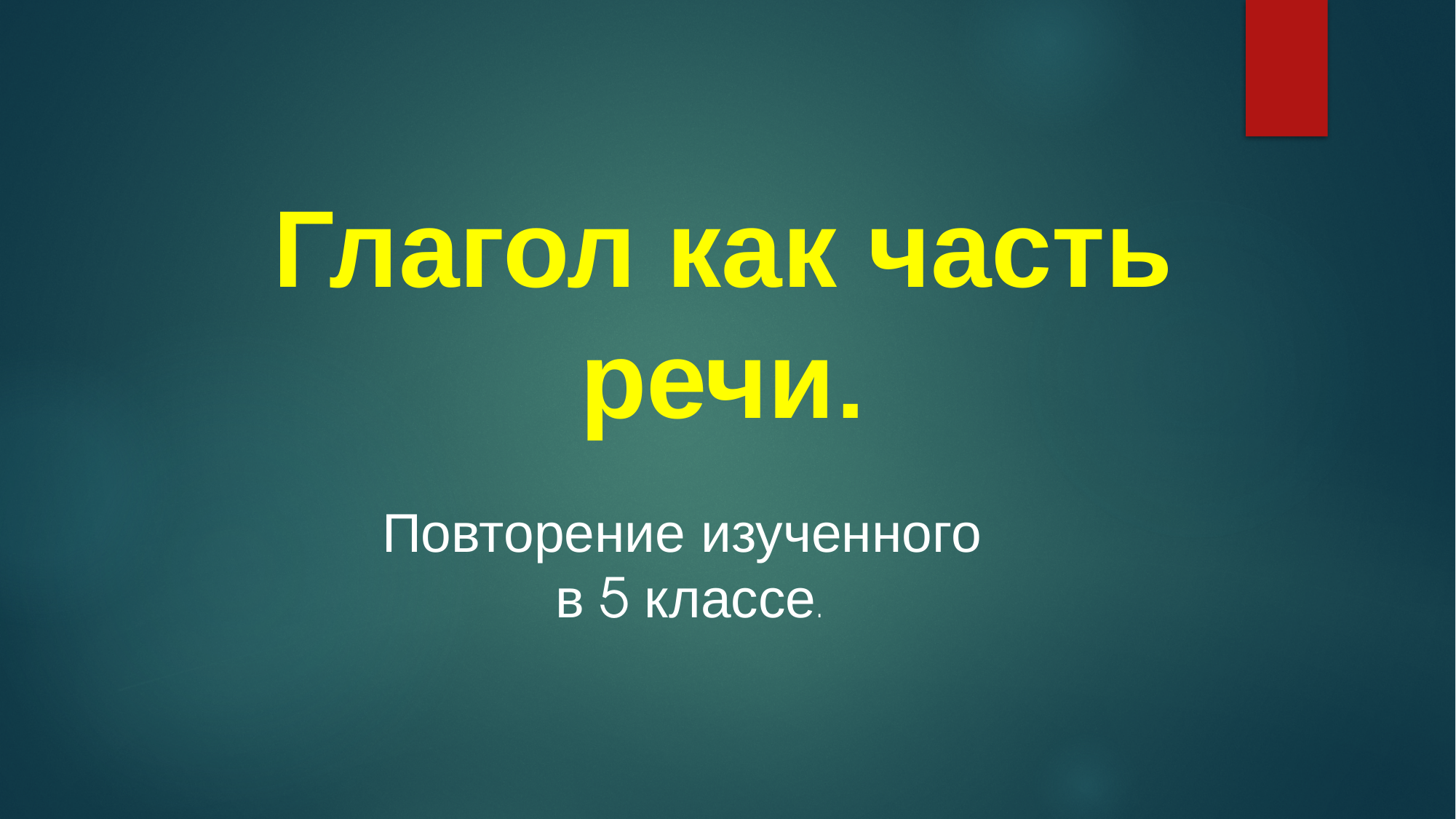

# Глагол как часть речи.
Повторение изученного
в 5 классе.